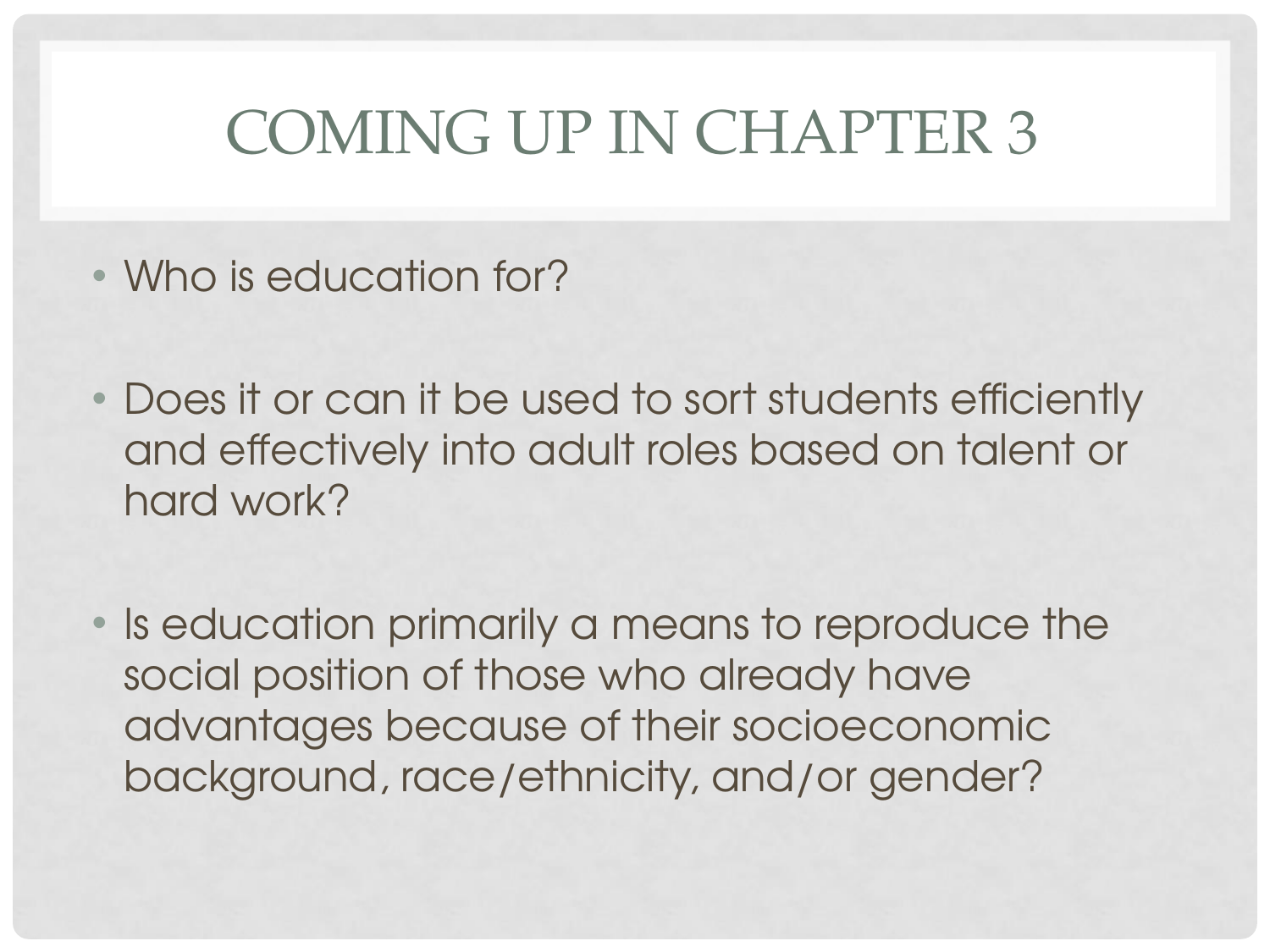

# COMING UP IN CHAPTER 3
Who is education for?

Does it or can it be used to sort students efficiently and effectively into adult roles based on talent or hard work?

Is education primarily a means to reproduce the social position of those who already have advantages because of their socioeconomic background, race/ethnicity, and/or gender?